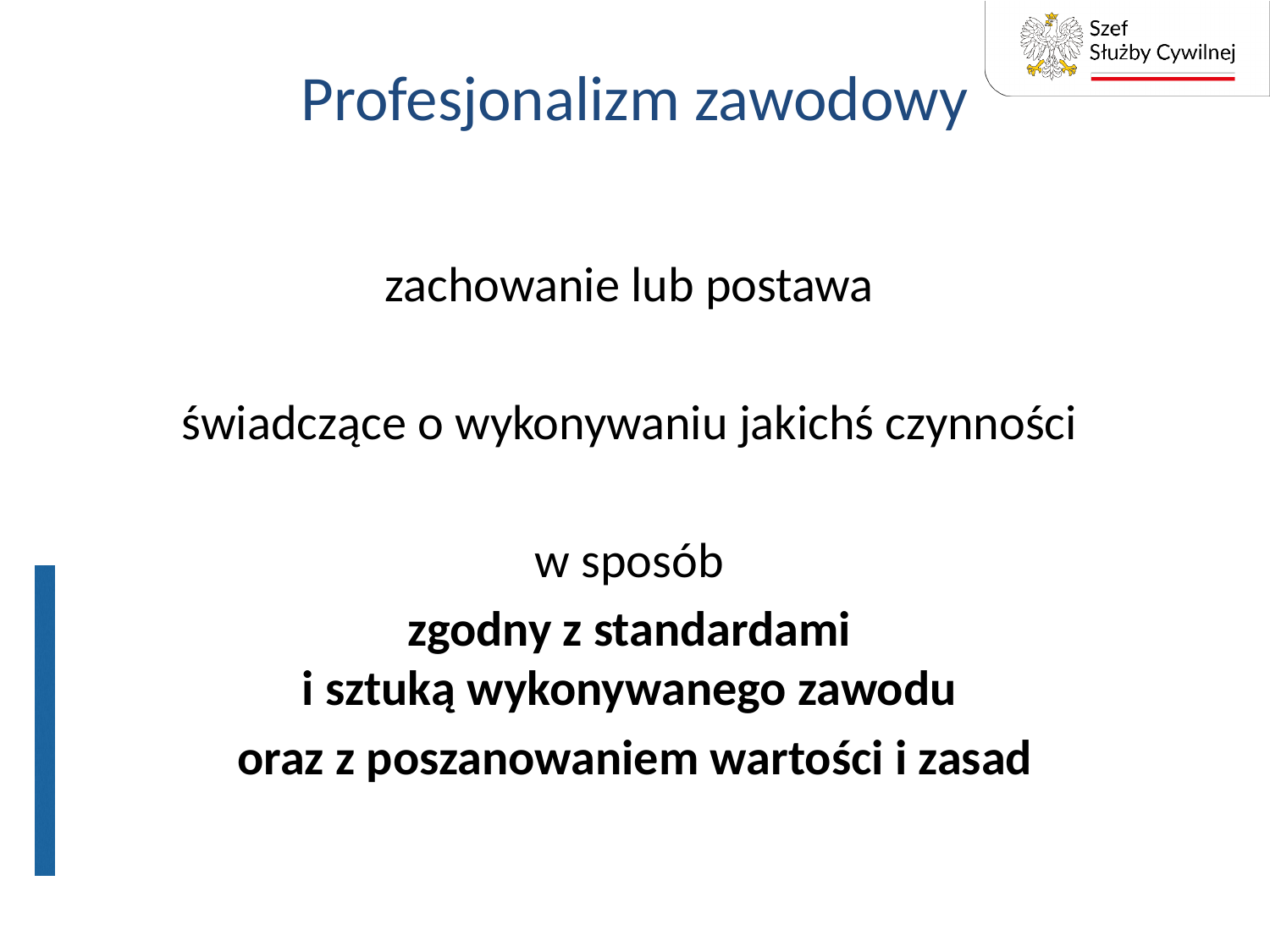

# Profesjonalizm zawodowy
zachowanie lub postawa

świadczące o wykonywaniu jakichś czynności

w sposób
zgodny z standardami
i sztuką wykonywanego zawodu
oraz z poszanowaniem wartości i zasad